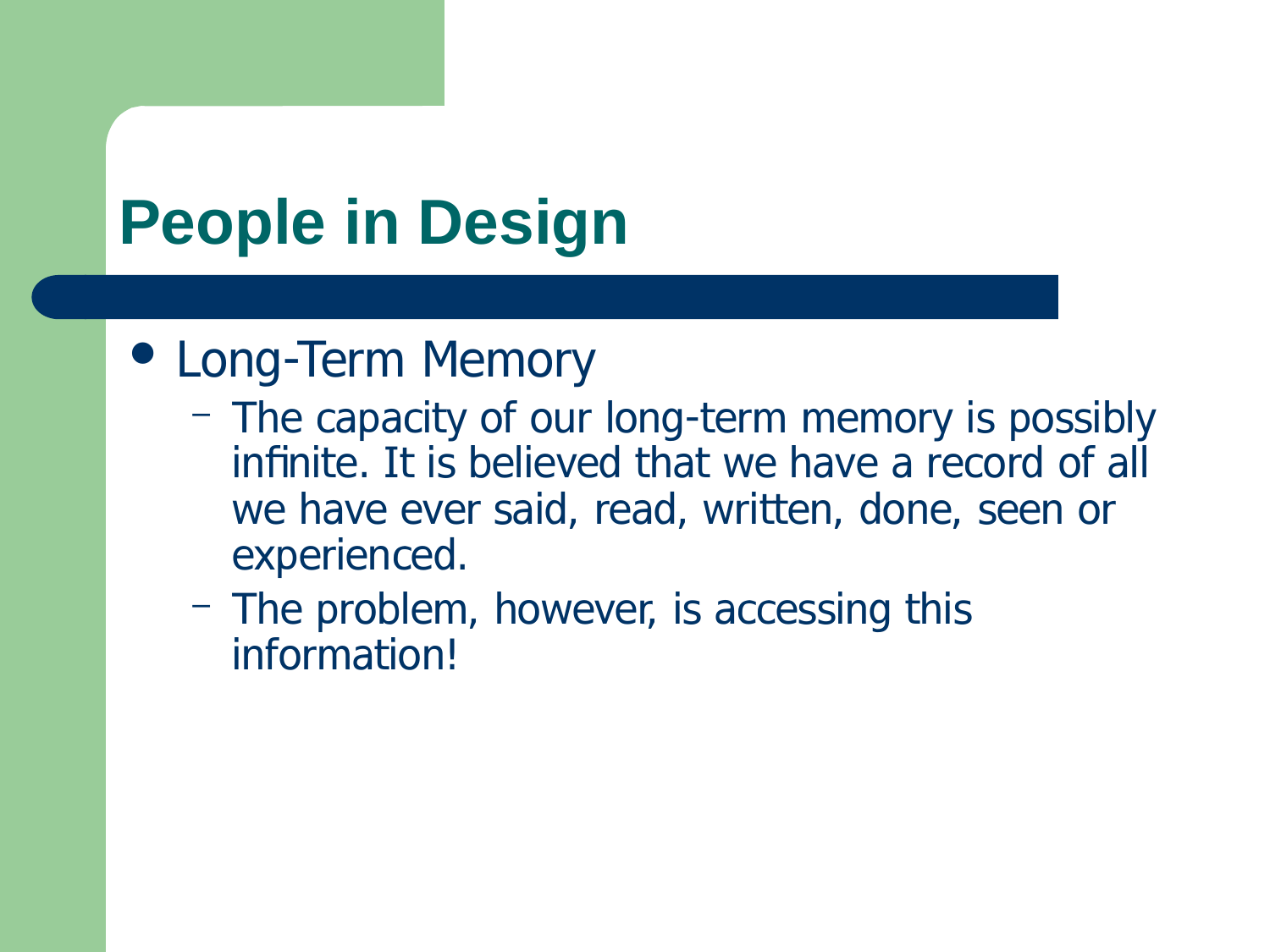

# People in Design
Long-Term Memory
The capacity of our long-term memory is possibly infinite. It is believed that we have a record of all we have ever said, read, written, done, seen or experienced.
The problem, however, is accessing this information!